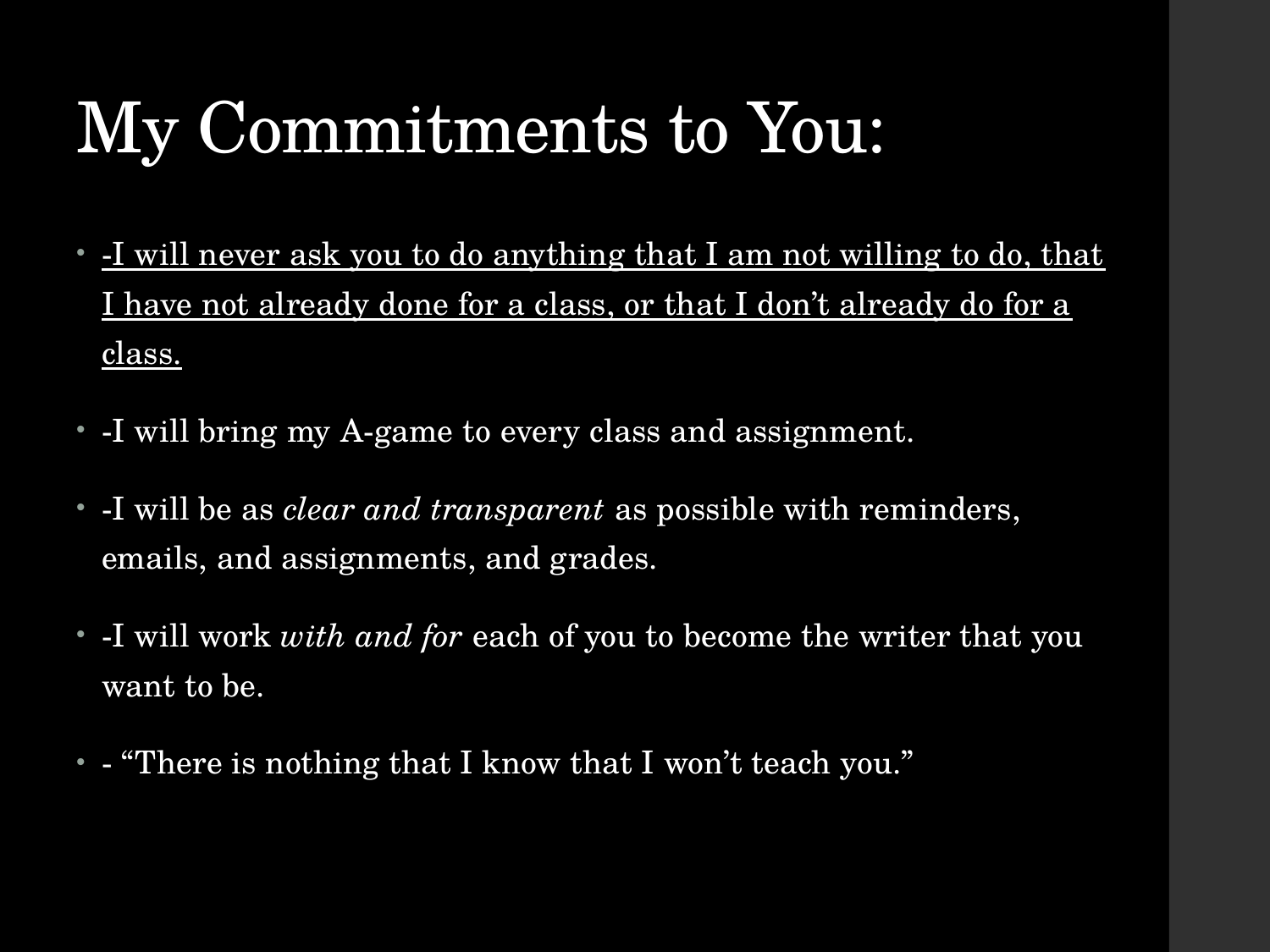

# My Commitments to You:
-I will never ask you to do anything that I am not willing to do, that I have not already done for a class, or that I don’t already do for a class.
-I will bring my A-game to every class and assignment.
-I will be as clear and transparent as possible with reminders, emails, and assignments, and grades.
-I will work with and for each of you to become the writer that you want to be.
- “There is nothing that I know that I won’t teach you.”